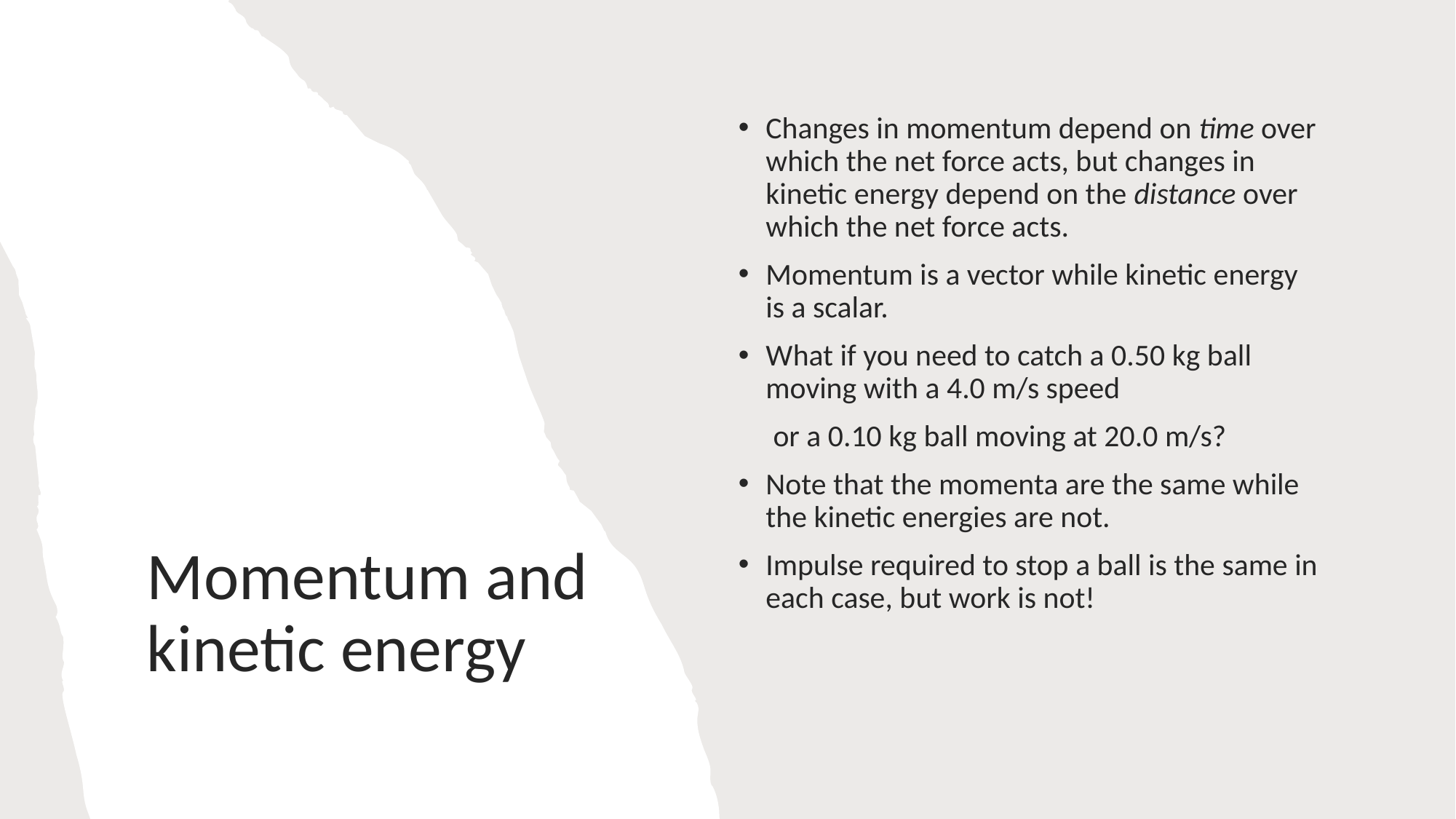

Changes in momentum depend on time over which the net force acts, but changes in kinetic energy depend on the distance over which the net force acts.
Momentum is a vector while kinetic energy is a scalar.
What if you need to catch a 0.50 kg ball moving with a 4.0 m/s speed
     or a 0.10 kg ball moving at 20.0 m/s?
Note that the momenta are the same while the kinetic energies are not.
Impulse required to stop a ball is the same in each case, but work is not!

# Momentum and kinetic energy